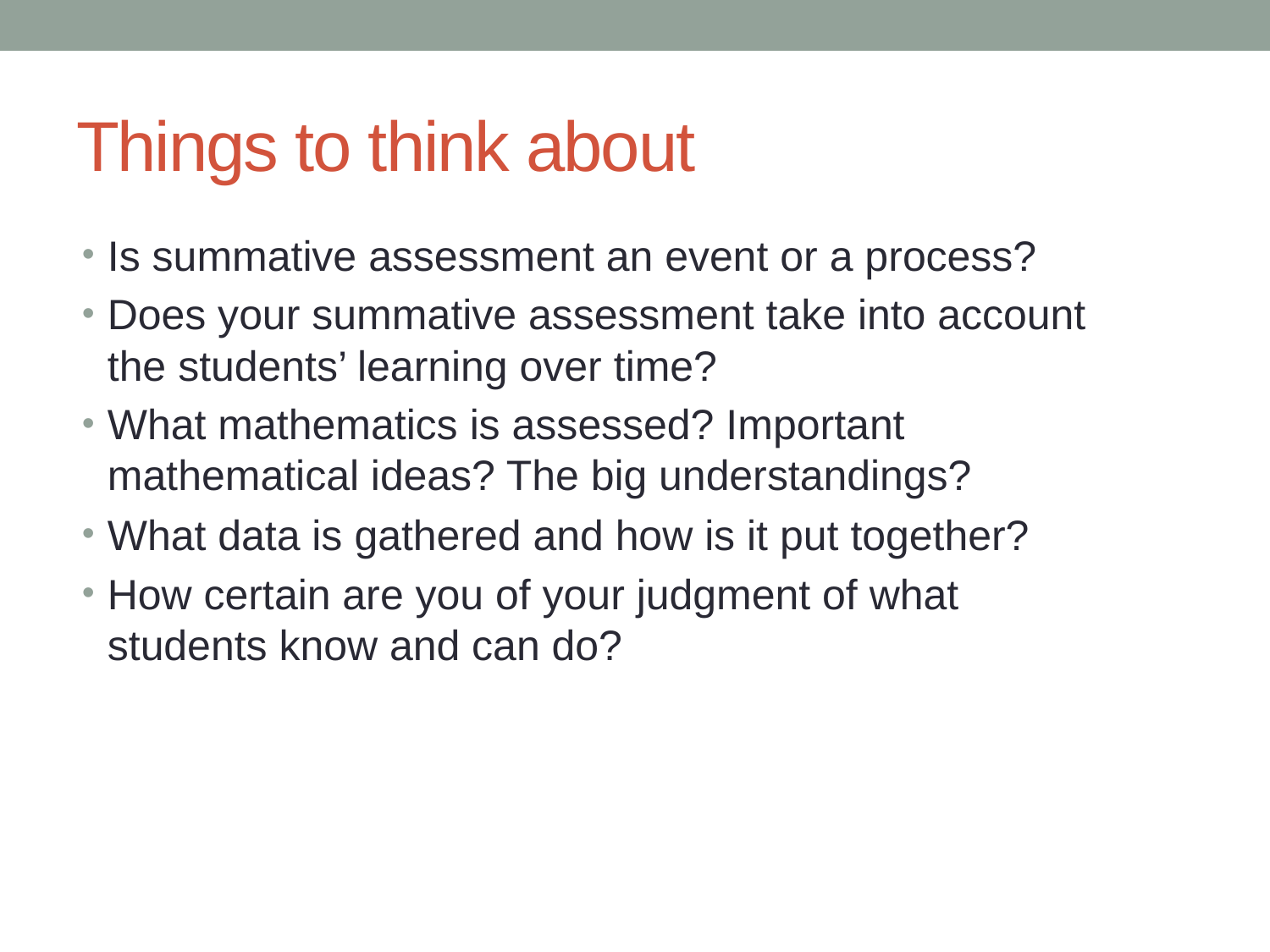

# Things to think about
Is summative assessment an event or a process?
Does your summative assessment take into account the students’ learning over time?
What mathematics is assessed? Important mathematical ideas? The big understandings?
What data is gathered and how is it put together?
How certain are you of your judgment of what students know and can do?